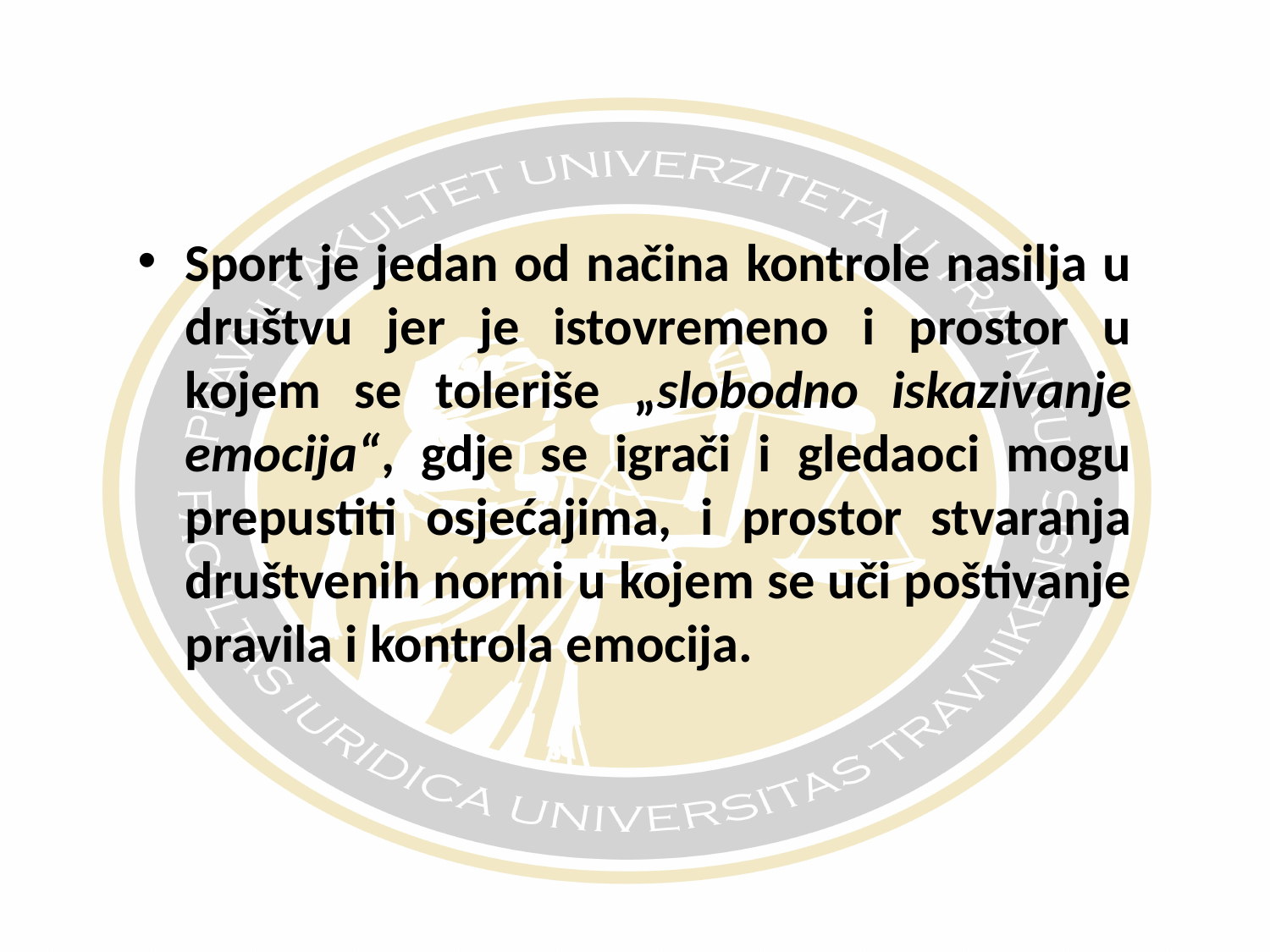

#
Sport je jedan od načina kontrole nasilja u društvu jer je istovremeno i prostor u kojem se toleriše „slobodno iskazivanje emocija“, gdje se igrači i gledaoci mogu prepustiti osjećajima, i prostor stvaranja društvenih normi u kojem se uči poštivanje pravila i kontrola emocija.